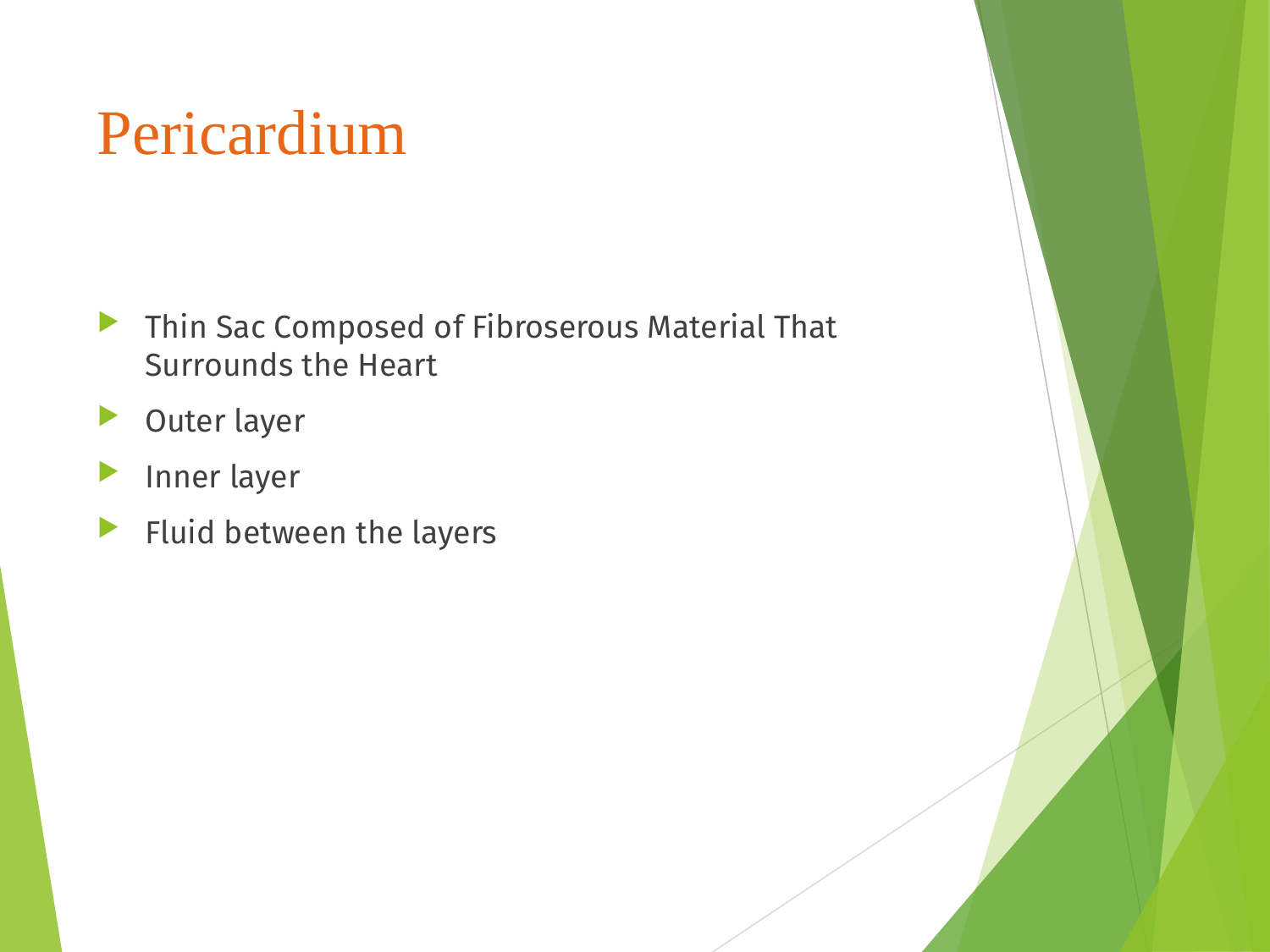

# Pericardium
Thin Sac Composed of Fibroserous Material That Surrounds the Heart
Outer layer
Inner layer
Fluid between the layers